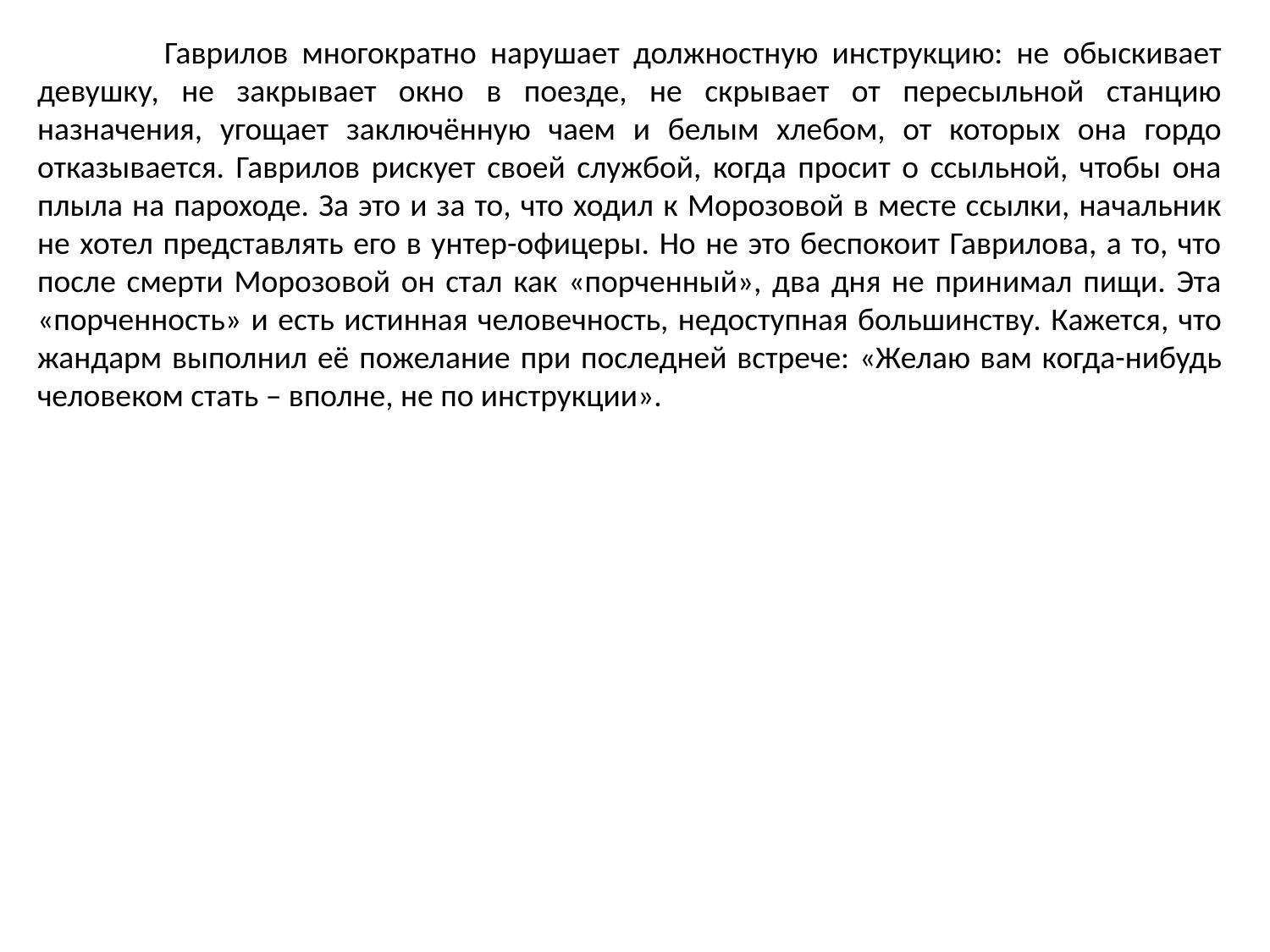

Гаврилов многократно нарушает должностную инструкцию: не обыскивает девушку, не закрывает окно в поезде, не скрывает от пересыльной станцию назначения, угощает заключённую чаем и белым хлебом, от которых она гордо отказывается. Гаврилов рискует своей службой, когда просит о ссыльной, чтобы она плыла на пароходе. За это и за то, что ходил к Морозовой в месте ссылки, начальник не хотел представлять его в унтер-офицеры. Но не это беспокоит Гаврилова, а то, что после смерти Морозовой он стал как «порченный», два дня не принимал пищи. Эта «порченность» и есть истинная человечность, недоступная большинству. Кажется, что жандарм выполнил её пожелание при последней встрече: «Желаю вам когда-нибудь человеком стать – вполне, не по инструкции».